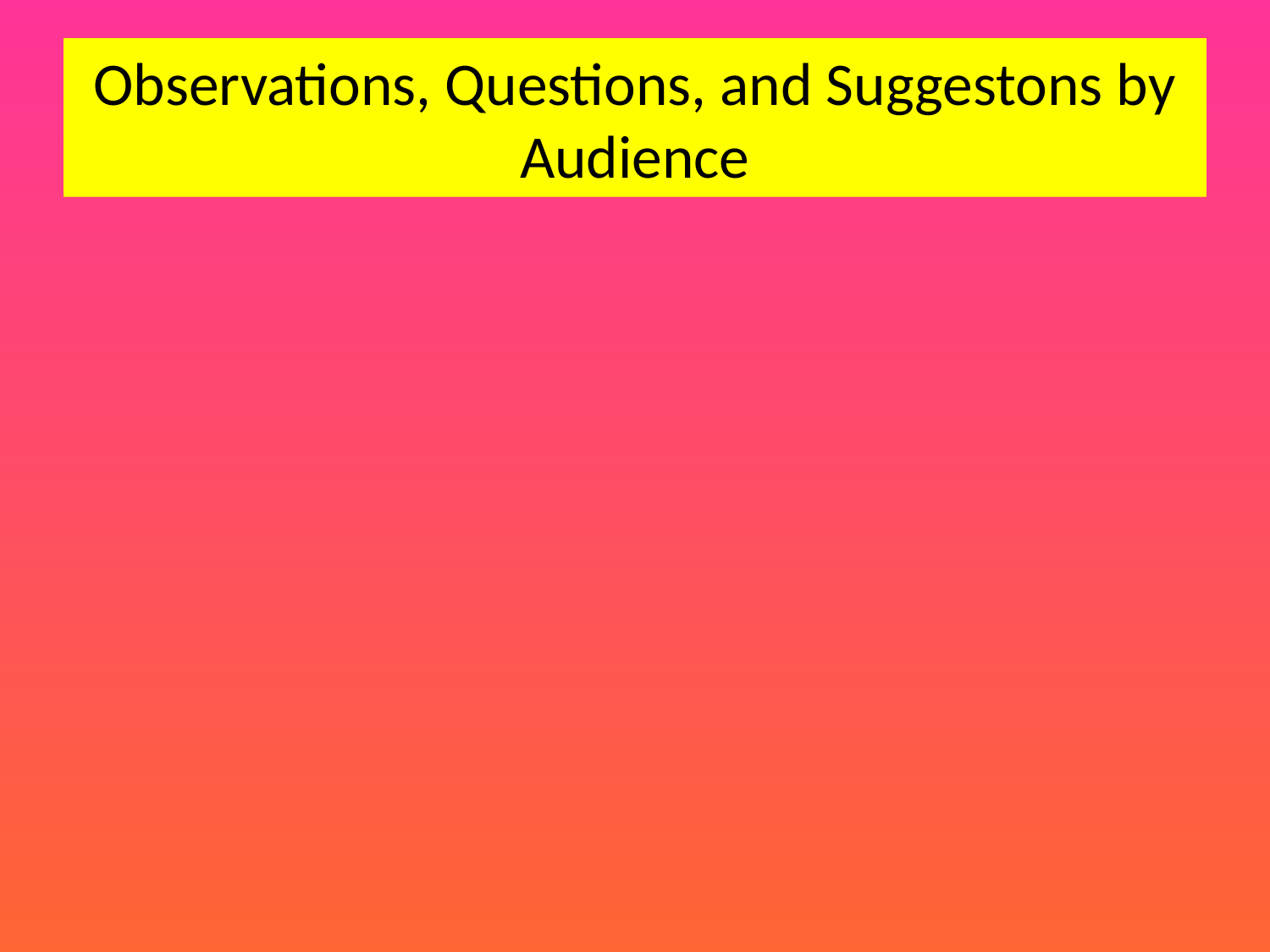

# Observations, Questions, and Suggestons by Audience